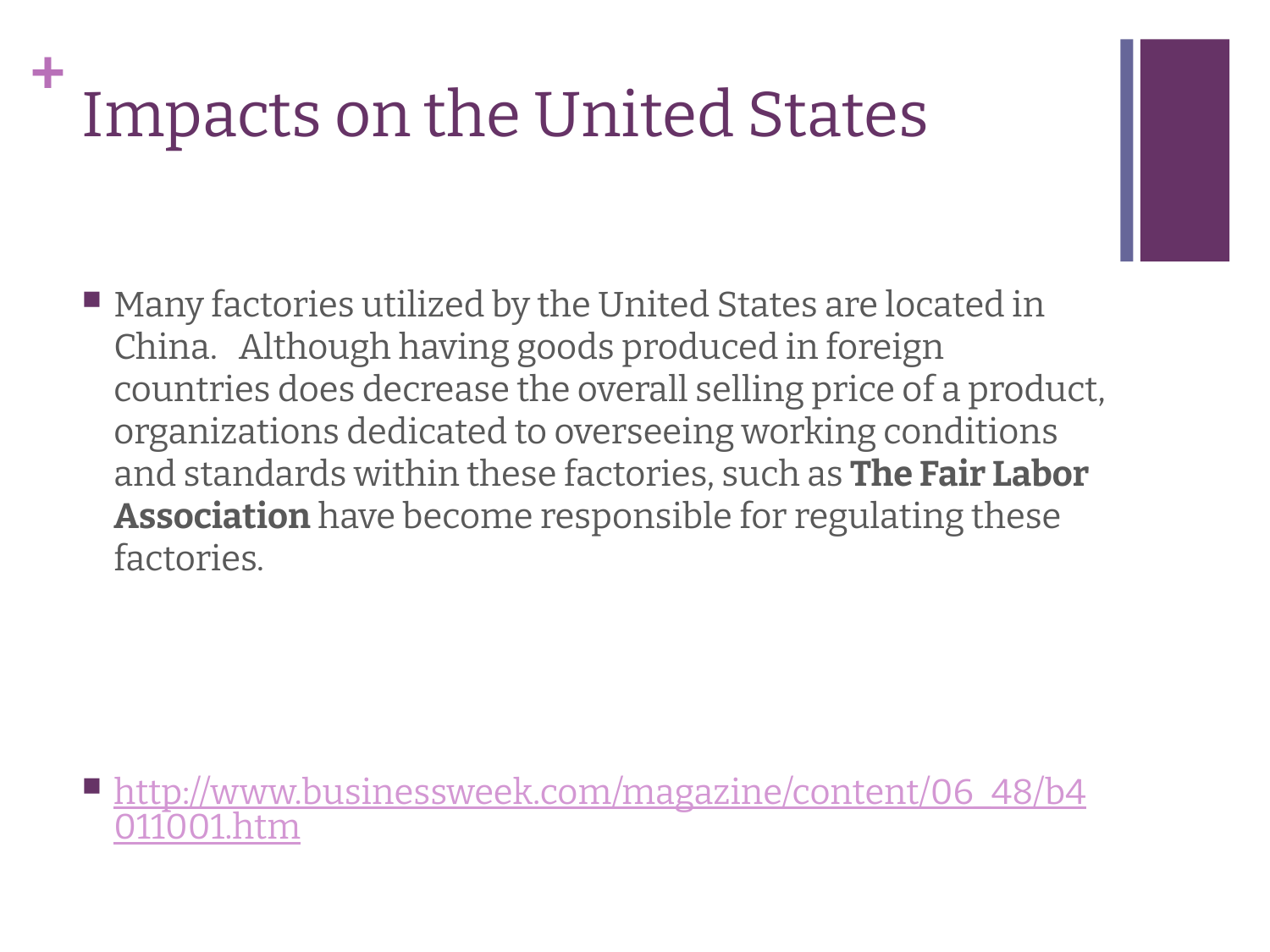

# Impacts on the United States
Many factories utilized by the United States are located in China.   Although having goods produced in foreign countries does decrease the overall selling price of a product, organizations dedicated to overseeing working conditions and standards within these factories, such as The Fair Labor Association have become responsible for regulating these factories.

http://www.businessweek.com/magazine/content/06_48/b4011001.htm